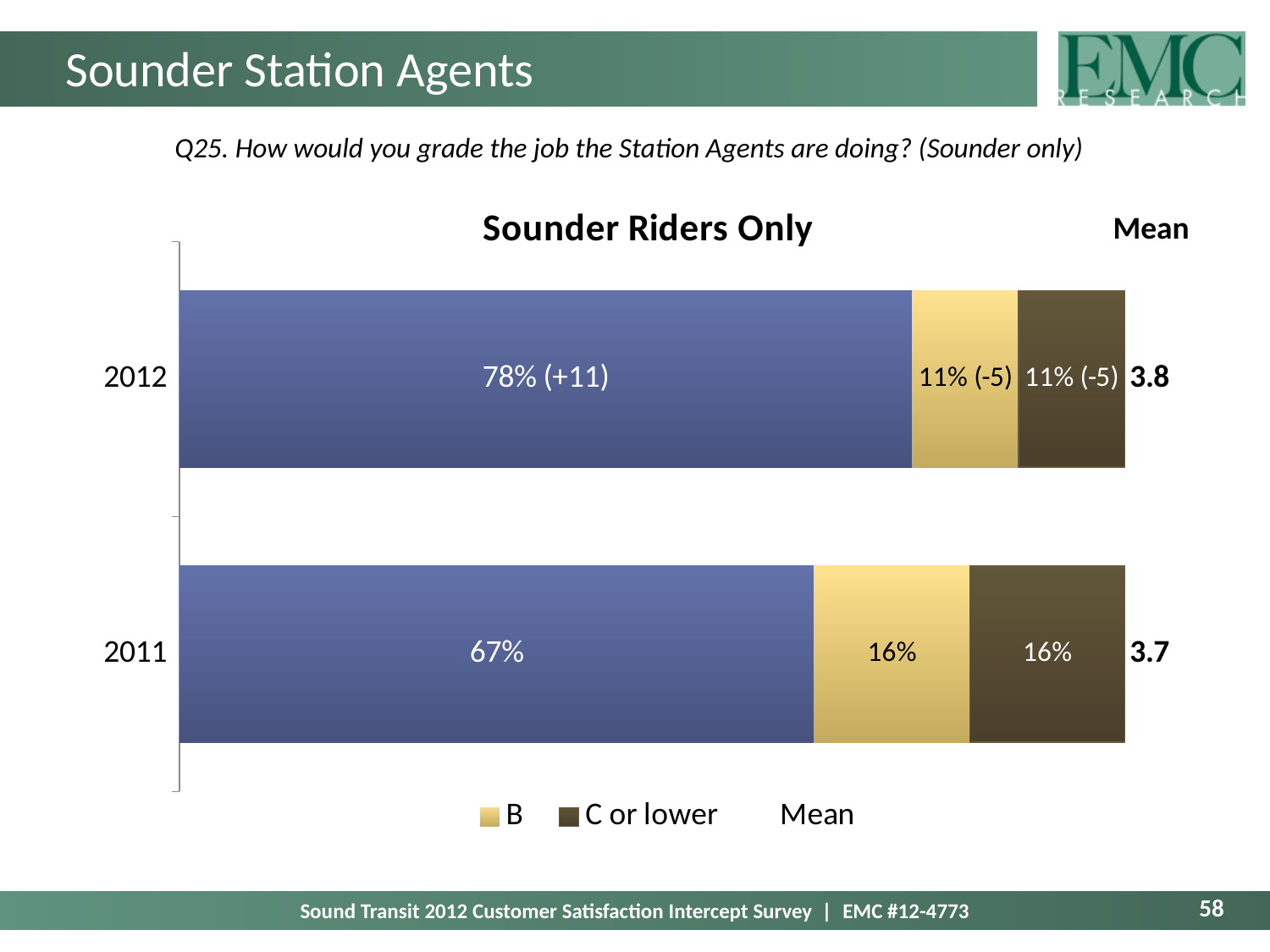

# Sounder Station Agents
Q25. How would you grade the job the Station Agents are doing? (Sounder only)

### Chart: Sounder Riders Only

| Category | A | B | C or lower | Mean |
|---|---|---|---|---|
| 2012 | 0.7751489276484099 | 0.11246355299049879 | 0.11238751936109112 | 3.791102587694847 |
| 2011 | 0.6711887688220376 | 0.16495938044596872 | 0.16385185073199426 | 3.6552519009073214 |
Mean